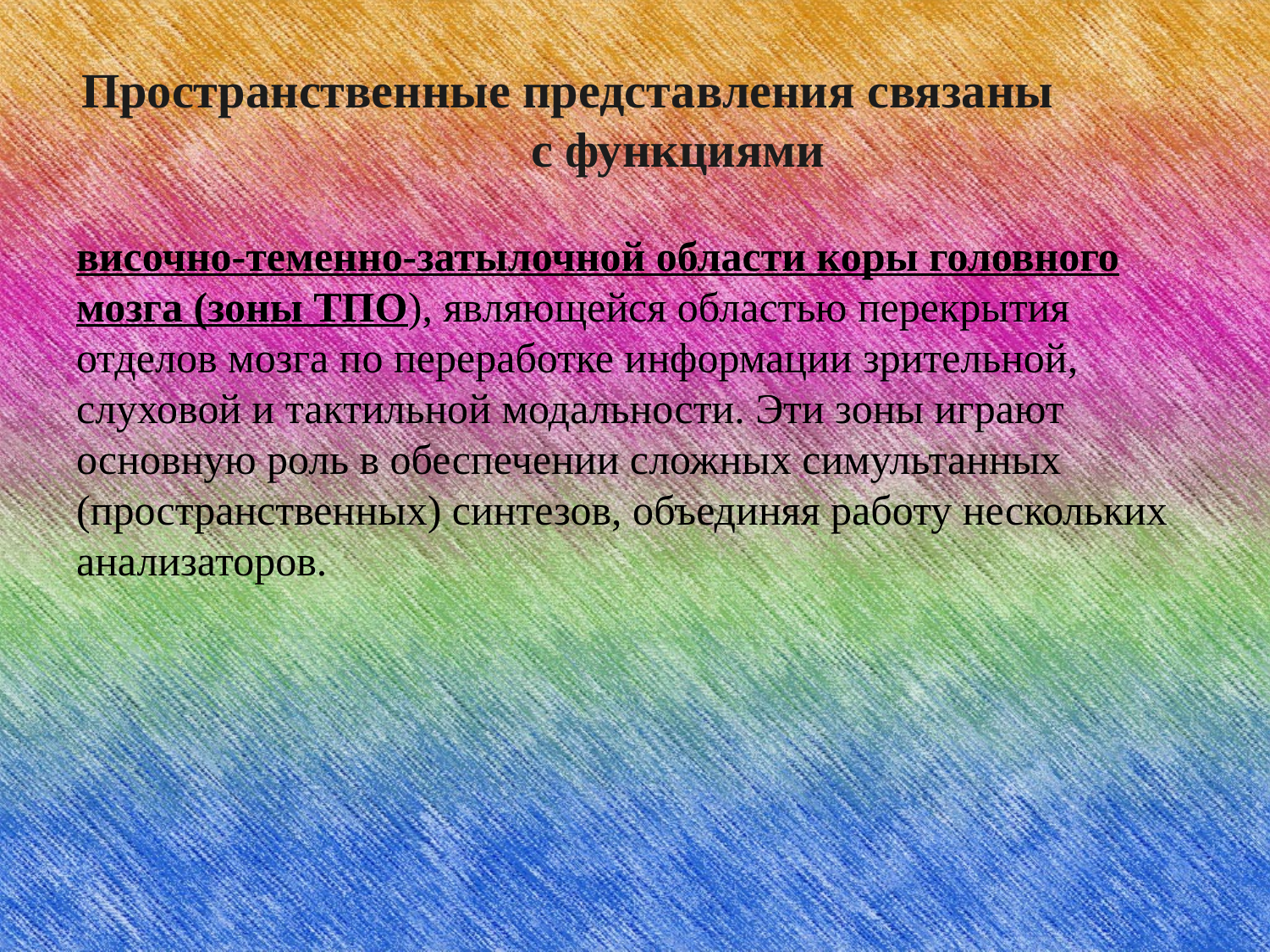

# Пространственные представления связаны                   с функциями
височно-теменно-затылочной области коры головного мозга (зоны ТПО), являющейся областью перекрытия отделов мозга по переработке информации зрительной, слуховой и тактильной модальности. Эти зоны играют основную роль в обеспечении сложных симультанных (пространственных) синтезов, объединяя работу нескольких анализаторов.